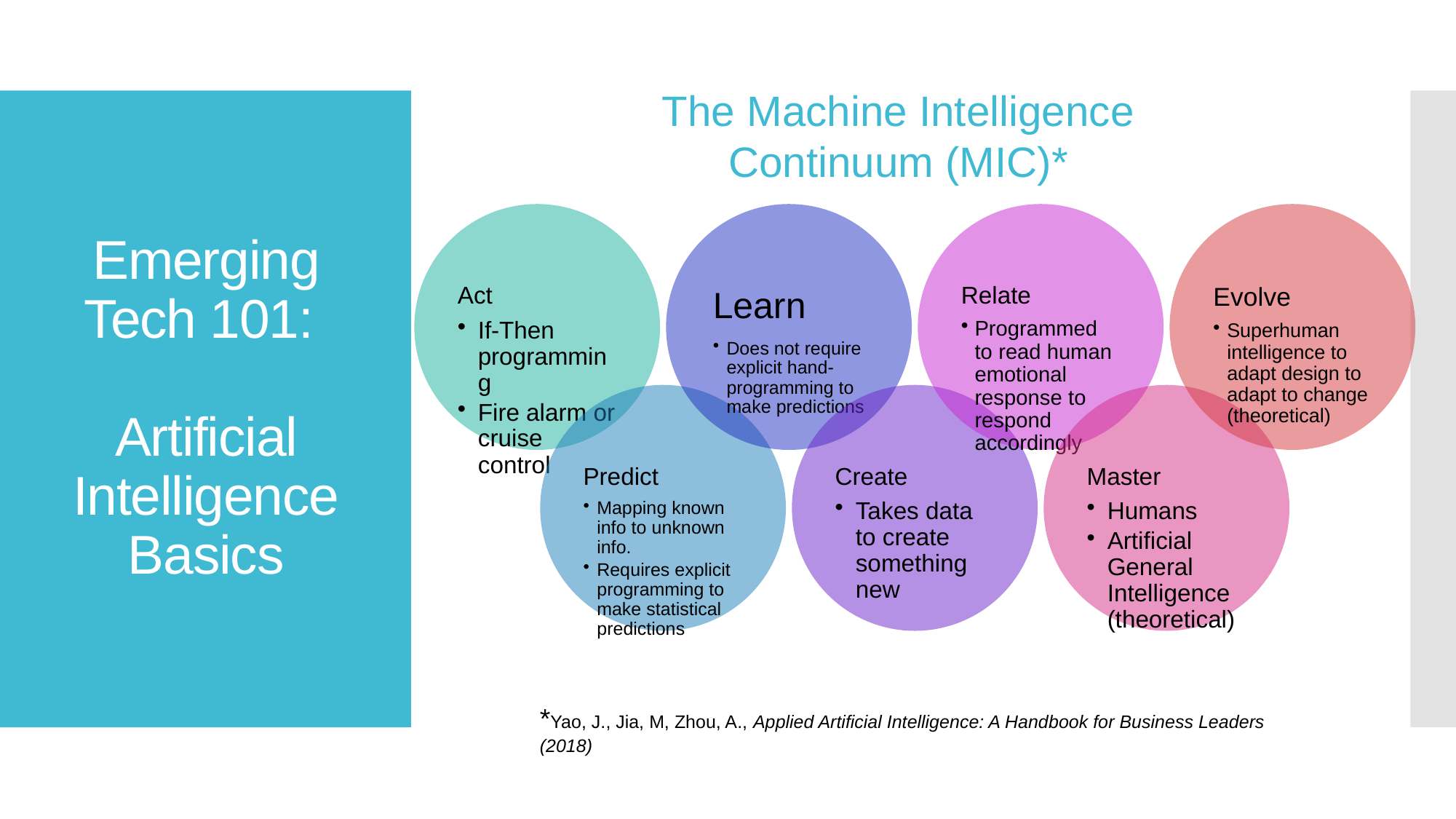

The Machine Intelligence Continuum (MIC)*

Act
If-Then programming
Fire alarm or cruise control
Predict
Mapping known info to unknown info.
Requires explicit  programming to make statistical predictions
Learn
Does not require explicit hand-programming to make predictions
Create
Takes data to create something new
Relate
Programmed to read human emotional response to respond accordingly
Master
Humans
Artificial General Intelligence (theoretical)
Evolve
Superhuman intelligence to adapt design to adapt to change (theoretical)
# Emerging Tech 101: Artificial Intelligence Basics
*Yao, J., Jia, M, Zhou, A., Applied Artificial Intelligence: A Handbook for Business Leaders (2018)